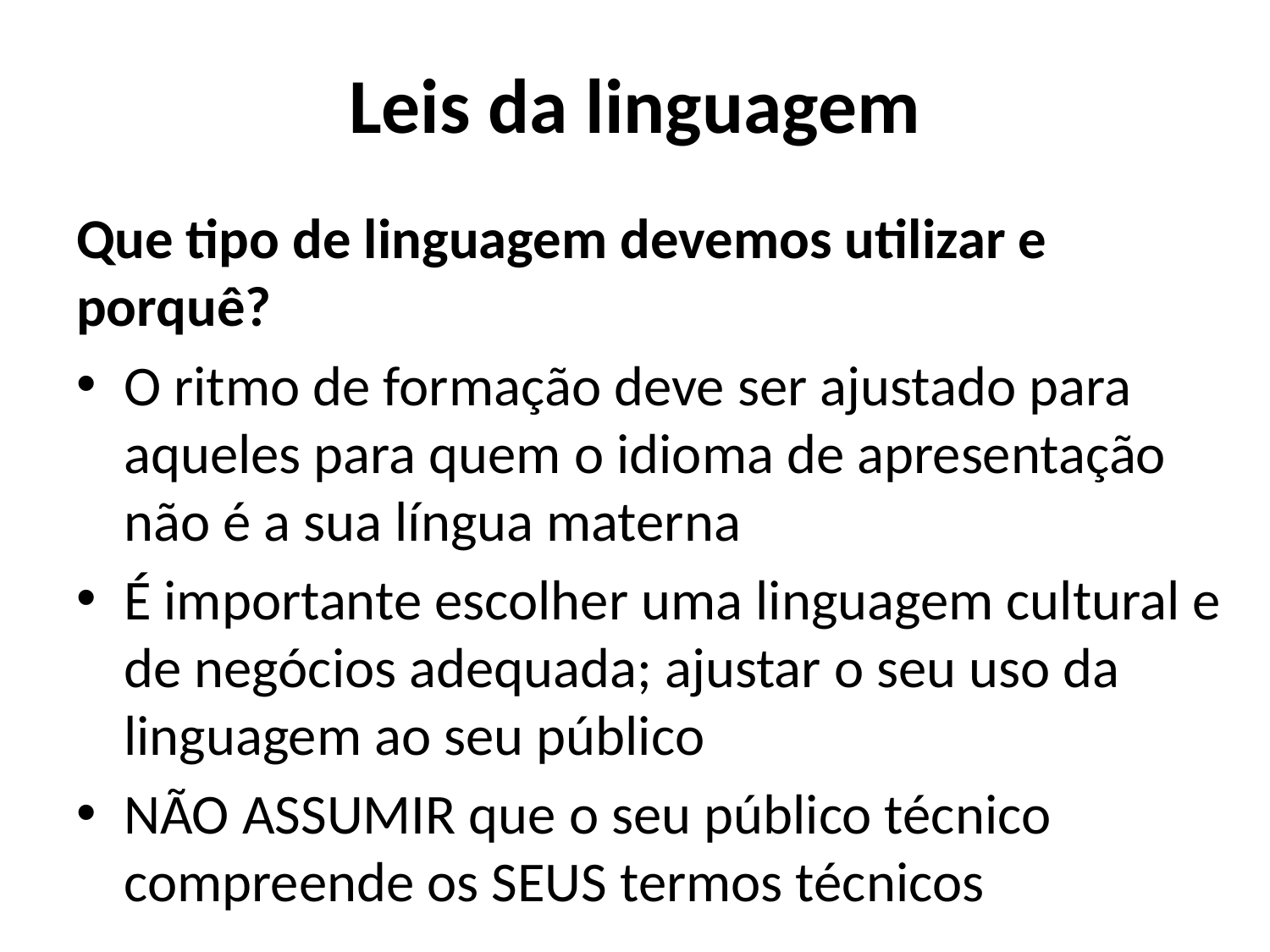

# Leis da linguagem
Que tipo de linguagem devemos utilizar e porquê?
O ritmo de formação deve ser ajustado para aqueles para quem o idioma de apresentação não é a sua língua materna
É importante escolher uma linguagem cultural e de negócios adequada; ajustar o seu uso da linguagem ao seu público
NÃO ASSUMIR que o seu público técnico compreende os SEUS termos técnicos